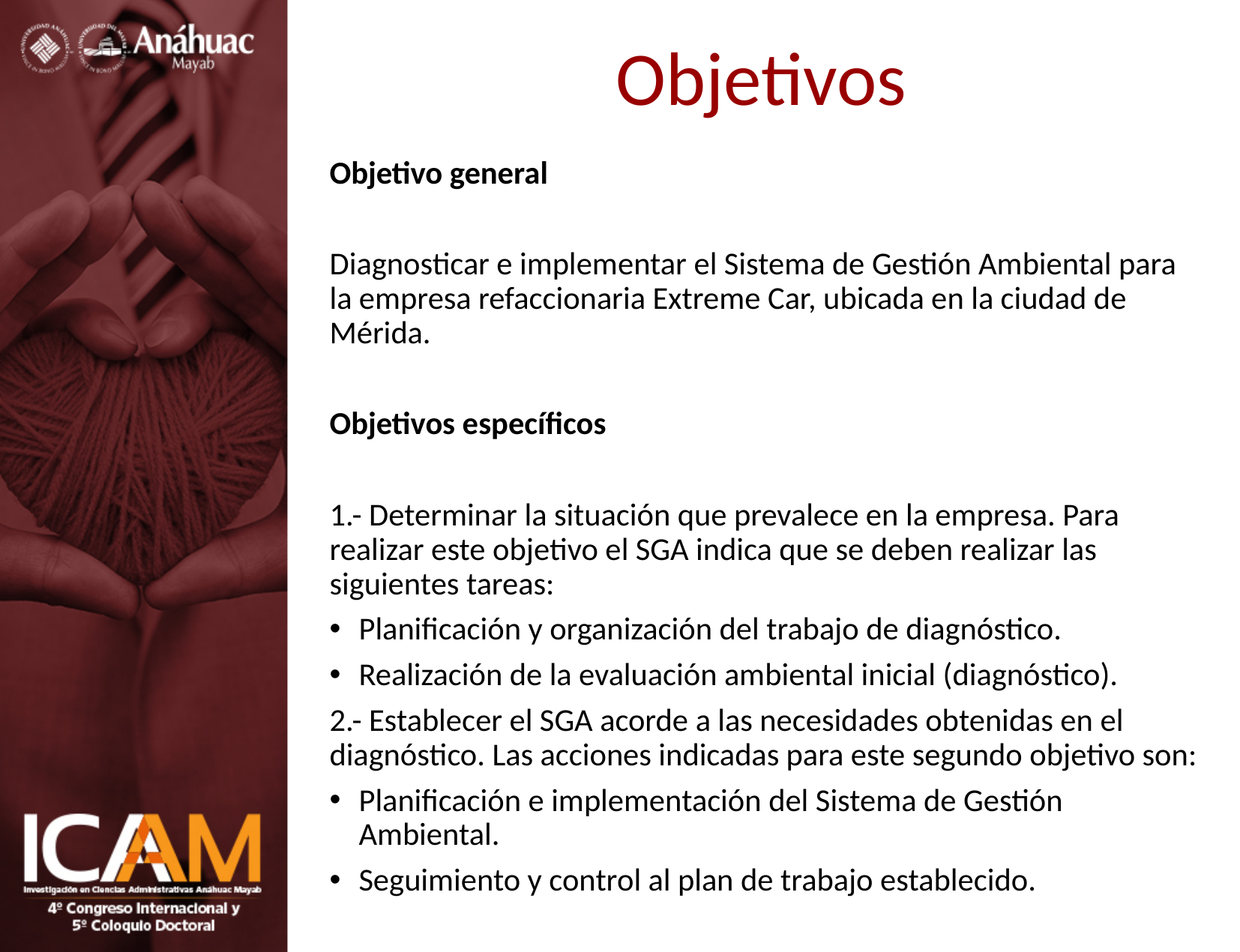

# Objetivos
Objetivo general

Diagnosticar e implementar el Sistema de Gestión Ambiental para la empresa refaccionaria Extreme Car, ubicada en la ciudad de Mérida.

Objetivos específicos

1.- Determinar la situación que prevalece en la empresa. Para realizar este objetivo el SGA indica que se deben realizar las siguientes tareas:
Planificación y organización del trabajo de diagnóstico.
Realización de la evaluación ambiental inicial (diagnóstico).
2.- Establecer el SGA acorde a las necesidades obtenidas en el diagnóstico. Las acciones indicadas para este segundo objetivo son:
Planificación e implementación del Sistema de Gestión Ambiental.
Seguimiento y control al plan de trabajo establecido.